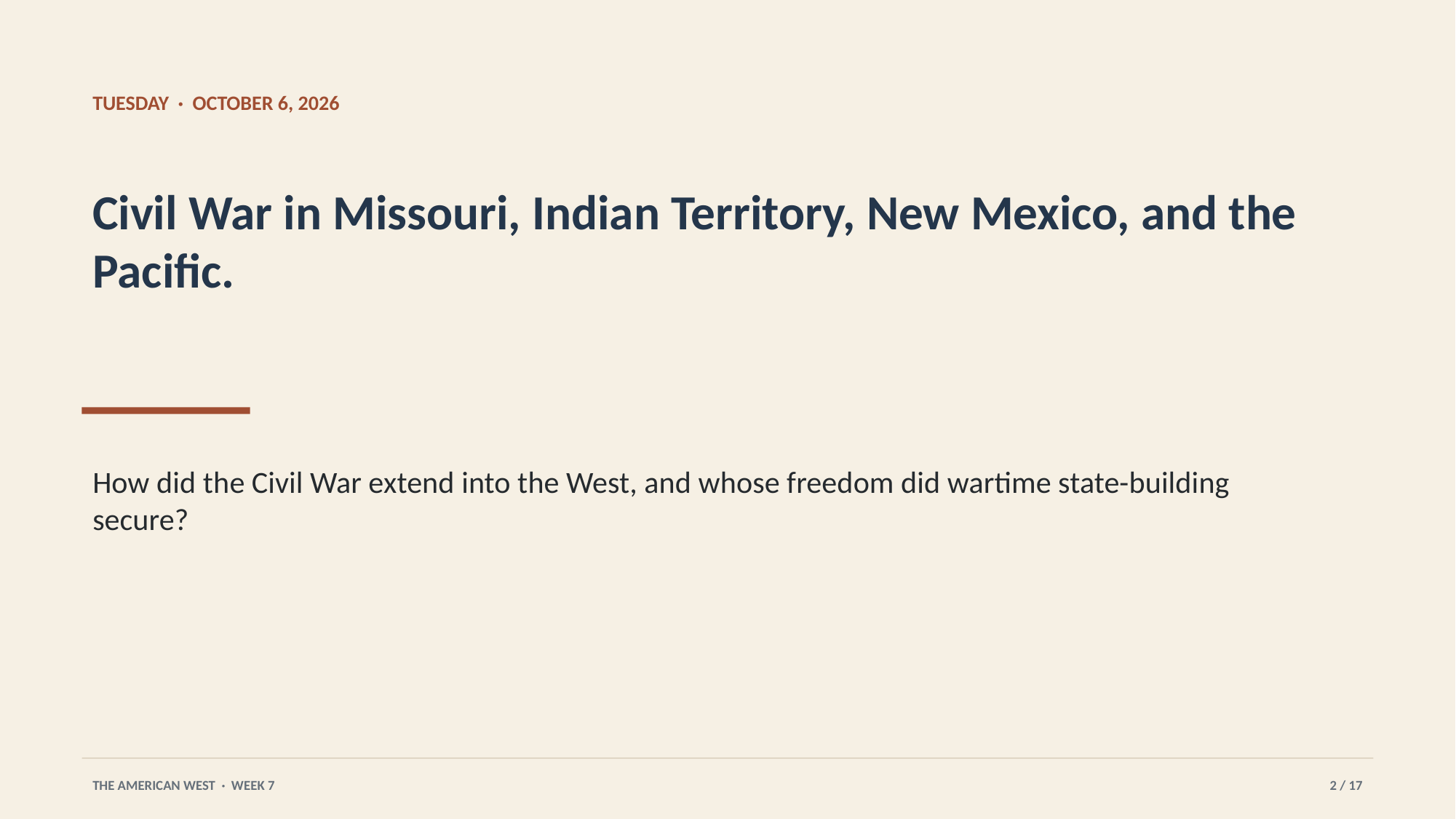

TUESDAY  ·  OCTOBER 6, 2026
Civil War in Missouri, Indian Territory, New Mexico, and the Pacific.

How did the Civil War extend into the West, and whose freedom did wartime state-building secure?

THE AMERICAN WEST  ·  WEEK 7
2 / 17